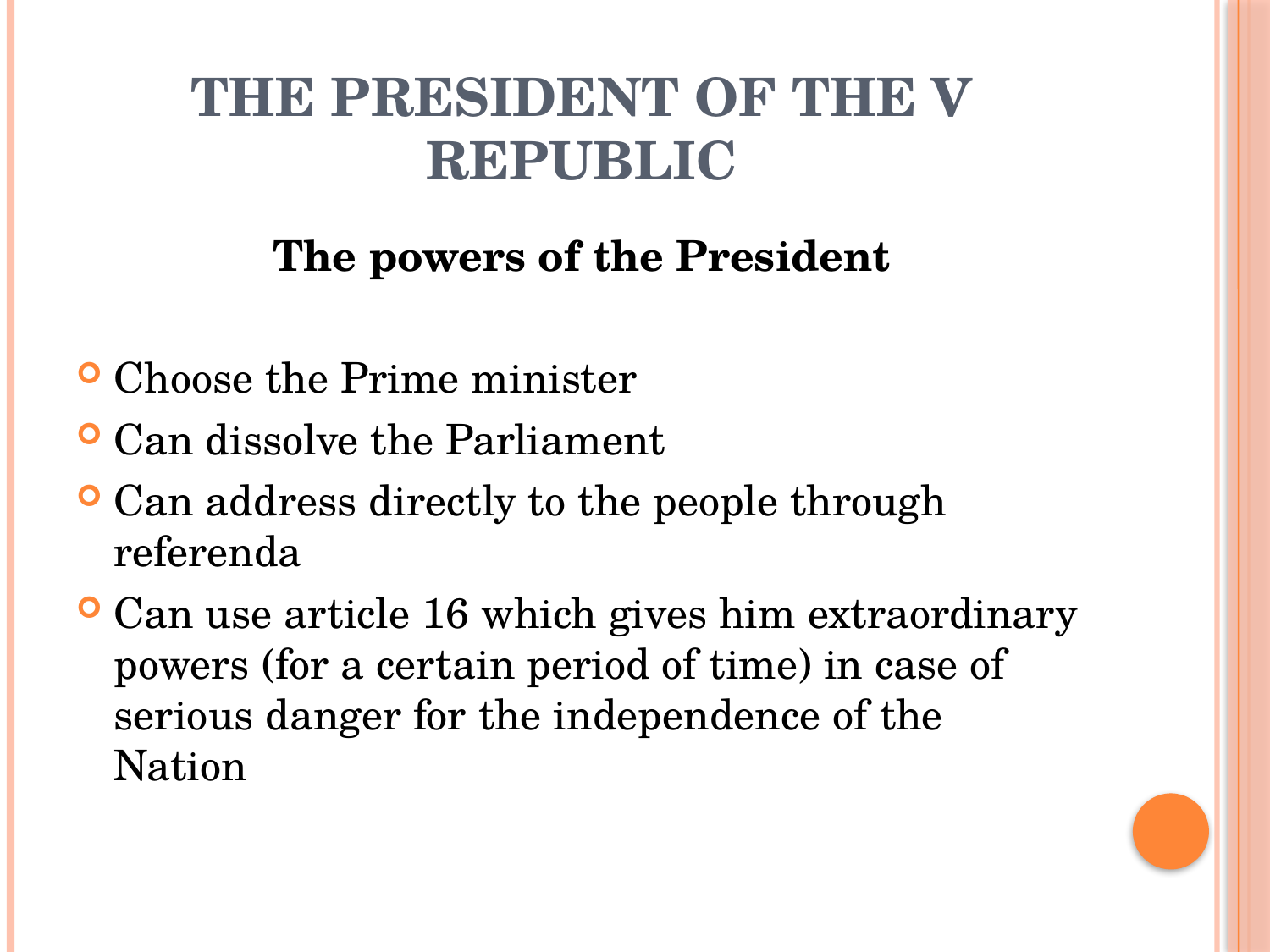

# THE PRESIDENT OF THE V REPUBLIC
The powers of the President

Choose the Prime minister
Can dissolve the Parliament
Can address directly to the people through referenda
Can use article 16 which gives him extraordinary powers (for a certain period of time) in case of serious danger for the independence of the Nation